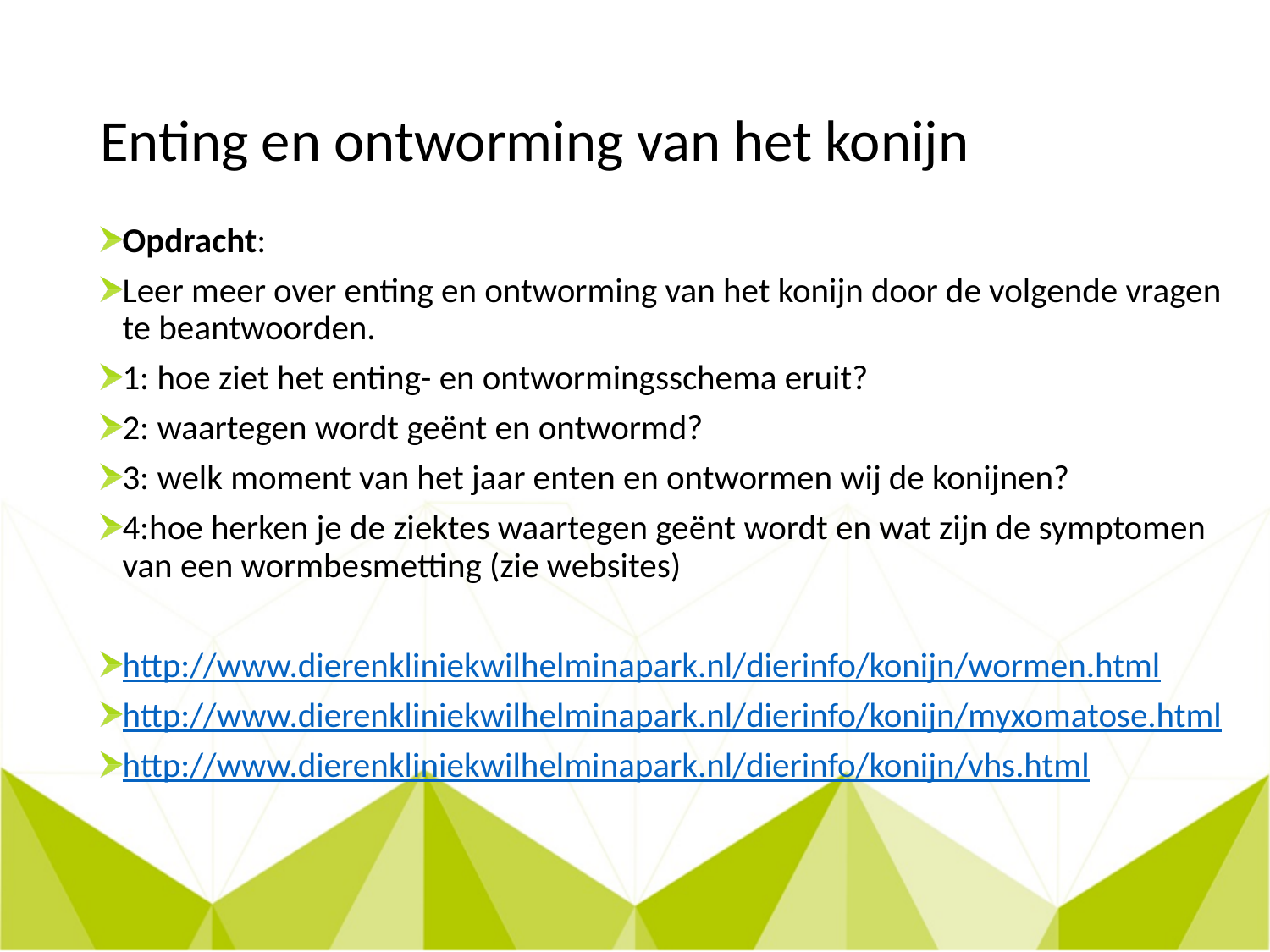

# Enting en ontworming van het konijn
Opdracht:
Leer meer over enting en ontworming van het konijn door de volgende vragen te beantwoorden.
1: hoe ziet het enting- en ontwormingsschema eruit?
2: waartegen wordt geënt en ontwormd?
3: welk moment van het jaar enten en ontwormen wij de konijnen?
4:hoe herken je de ziektes waartegen geënt wordt en wat zijn de symptomen van een wormbesmetting (zie websites)

http://www.dierenkliniekwilhelminapark.nl/dierinfo/konijn/wormen.html
http://www.dierenkliniekwilhelminapark.nl/dierinfo/konijn/myxomatose.html
http://www.dierenkliniekwilhelminapark.nl/dierinfo/konijn/vhs.html